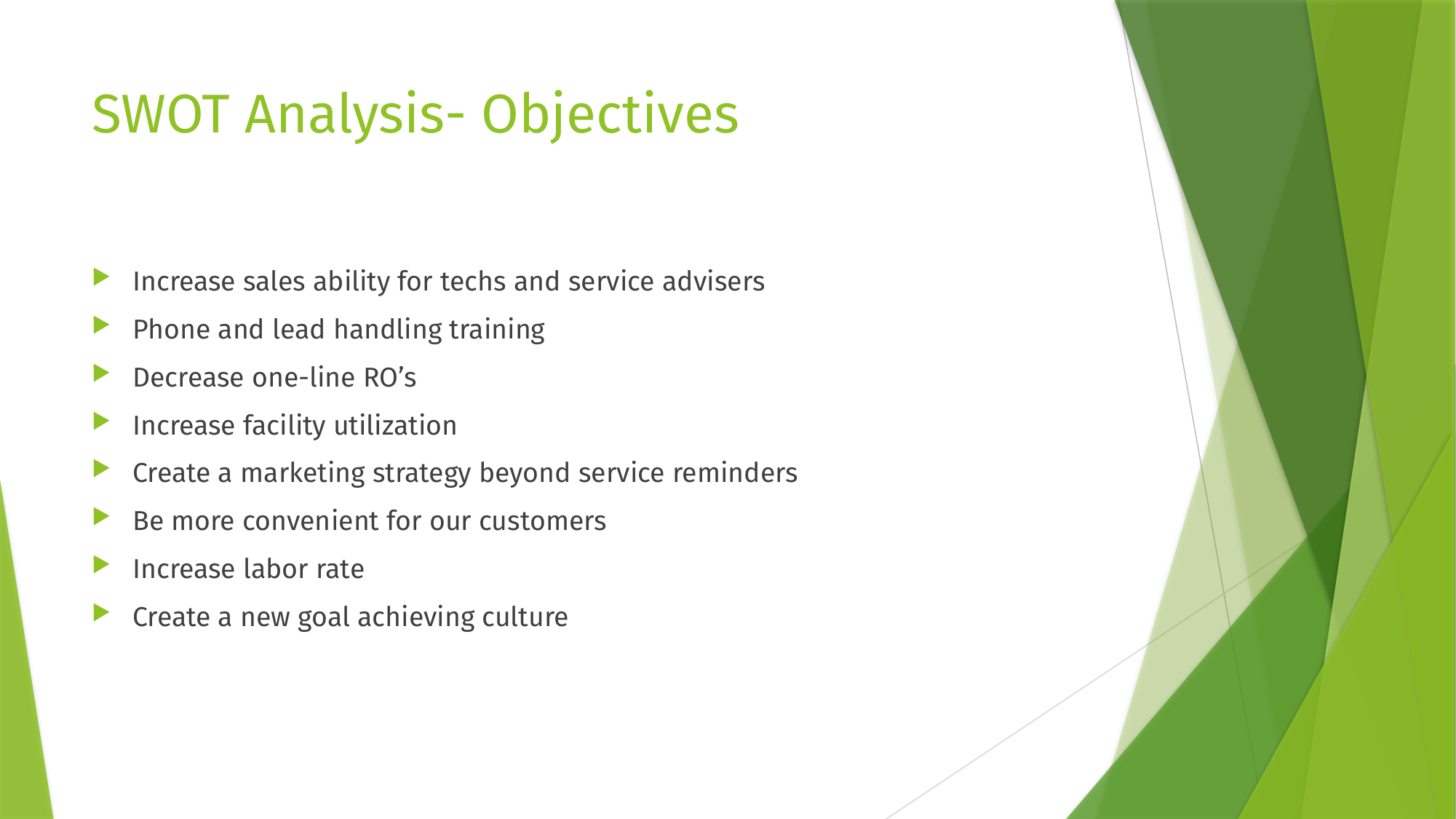

# SWOT Analysis- Objectives
Increase sales ability for techs and service advisers
Phone and lead handling training
Decrease one-line RO’s
Increase facility utilization
Create a marketing strategy beyond service reminders
Be more convenient for our customers
Increase labor rate
Create a new goal achieving culture